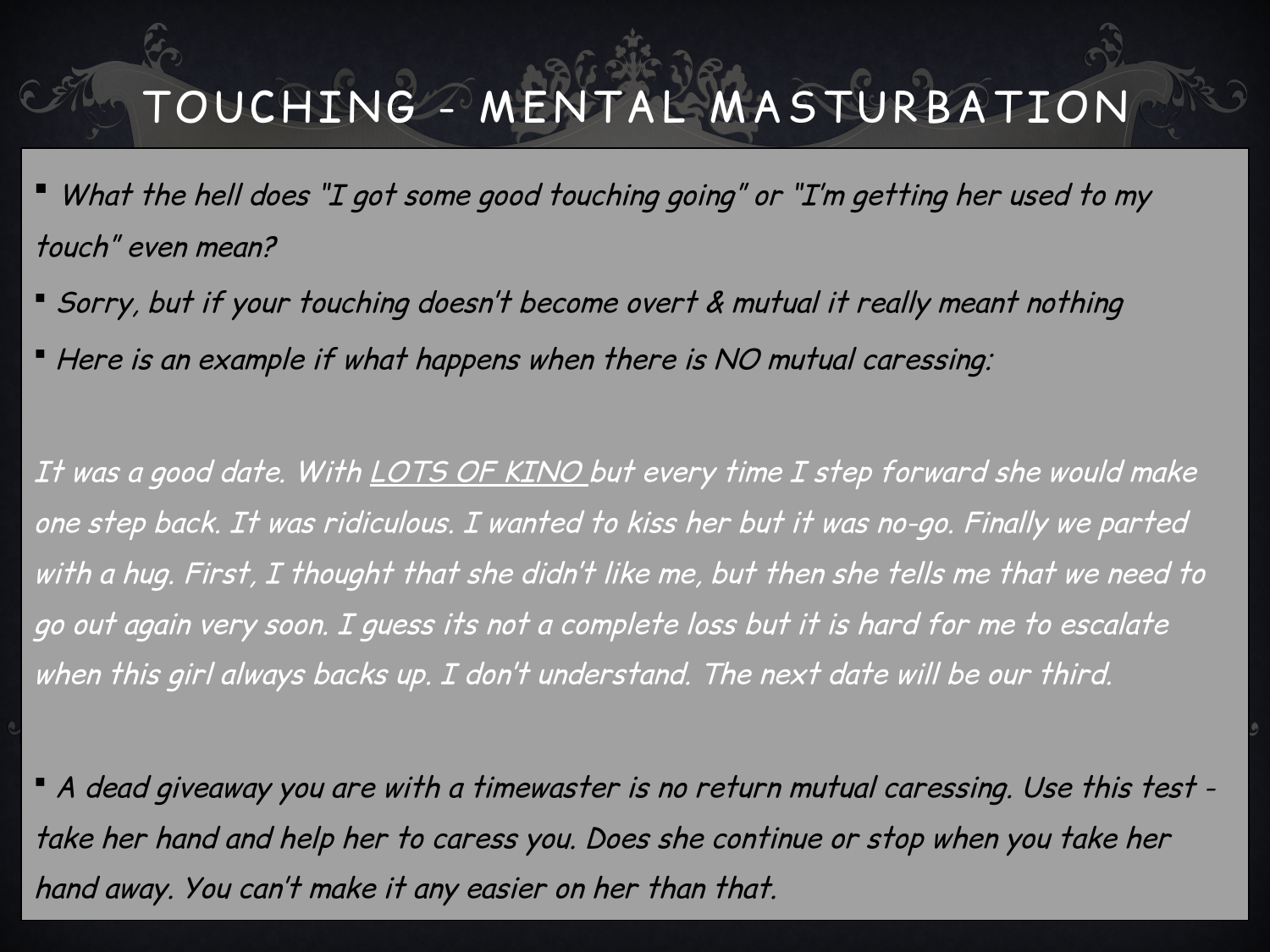

# Touching - Mental Masturbation
 What the hell does “I got some good touching going” or “I’m getting her used to my touch” even mean?
 Sorry, but if your touching doesn’t become overt & mutual it really meant nothing
 Here is an example if what happens when there is NO mutual caressing:

It was a good date. With LOTS OF KINO but every time I step forward she would make one step back. It was ridiculous. I wanted to kiss her but it was no-go. Finally we parted with a hug. First, I thought that she didn’t like me, but then she tells me that we need to go out again very soon. I guess its not a complete loss but it is hard for me to escalate when this girl always backs up. I don’t understand. The next date will be our third.

 A dead giveaway you are with a timewaster is no return mutual caressing. Use this test - take her hand and help her to caress you. Does she continue or stop when you take her hand away. You can’t make it any easier on her than that.